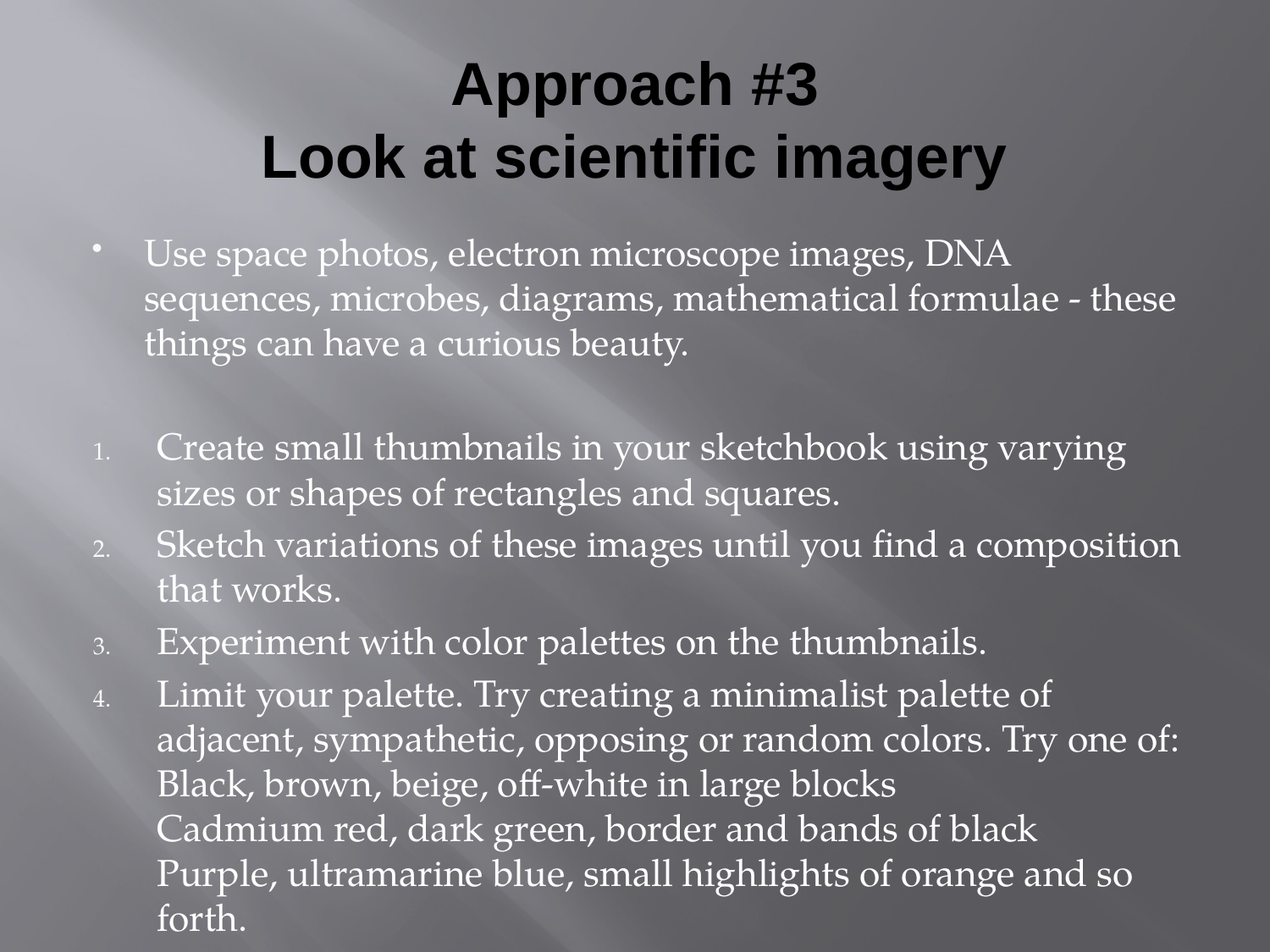

# Approach #3 Look at scientific imagery
Use space photos, electron microscope images, DNA sequences, microbes, diagrams, mathematical formulae - these things can have a curious beauty.

Create small thumbnails in your sketchbook using varying sizes or shapes of rectangles and squares.
Sketch variations of these images until you find a composition that works.
Experiment with color palettes on the thumbnails.
Limit your palette. Try creating a minimalist palette of adjacent, sympathetic, opposing or random colors. Try one of:
Black, brown, beige, off-white in large blocks
Cadmium red, dark green, border and bands of black
Purple, ultramarine blue, small highlights of orange and so forth.